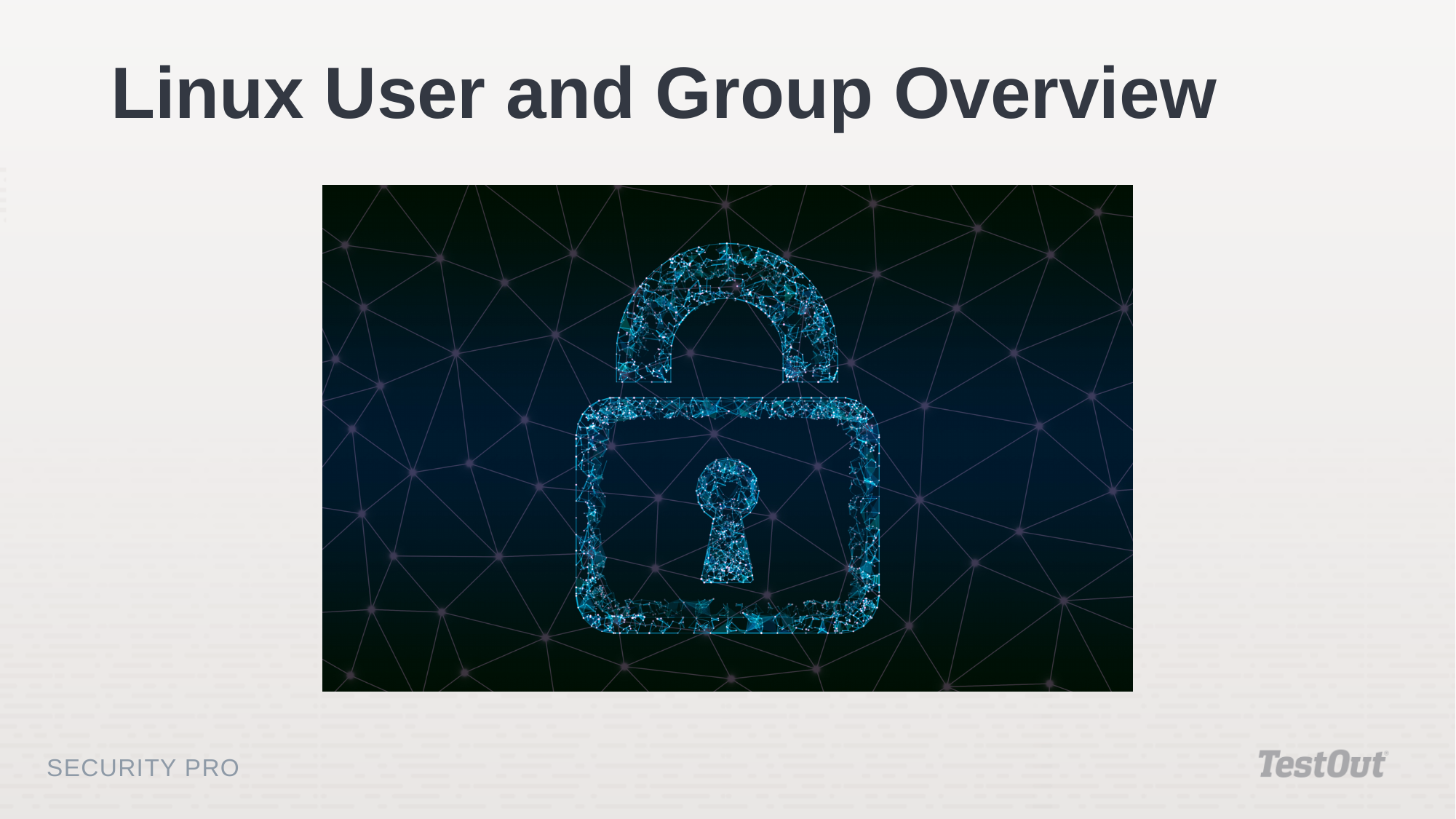

# Linux User and Group Overview
Security Pro